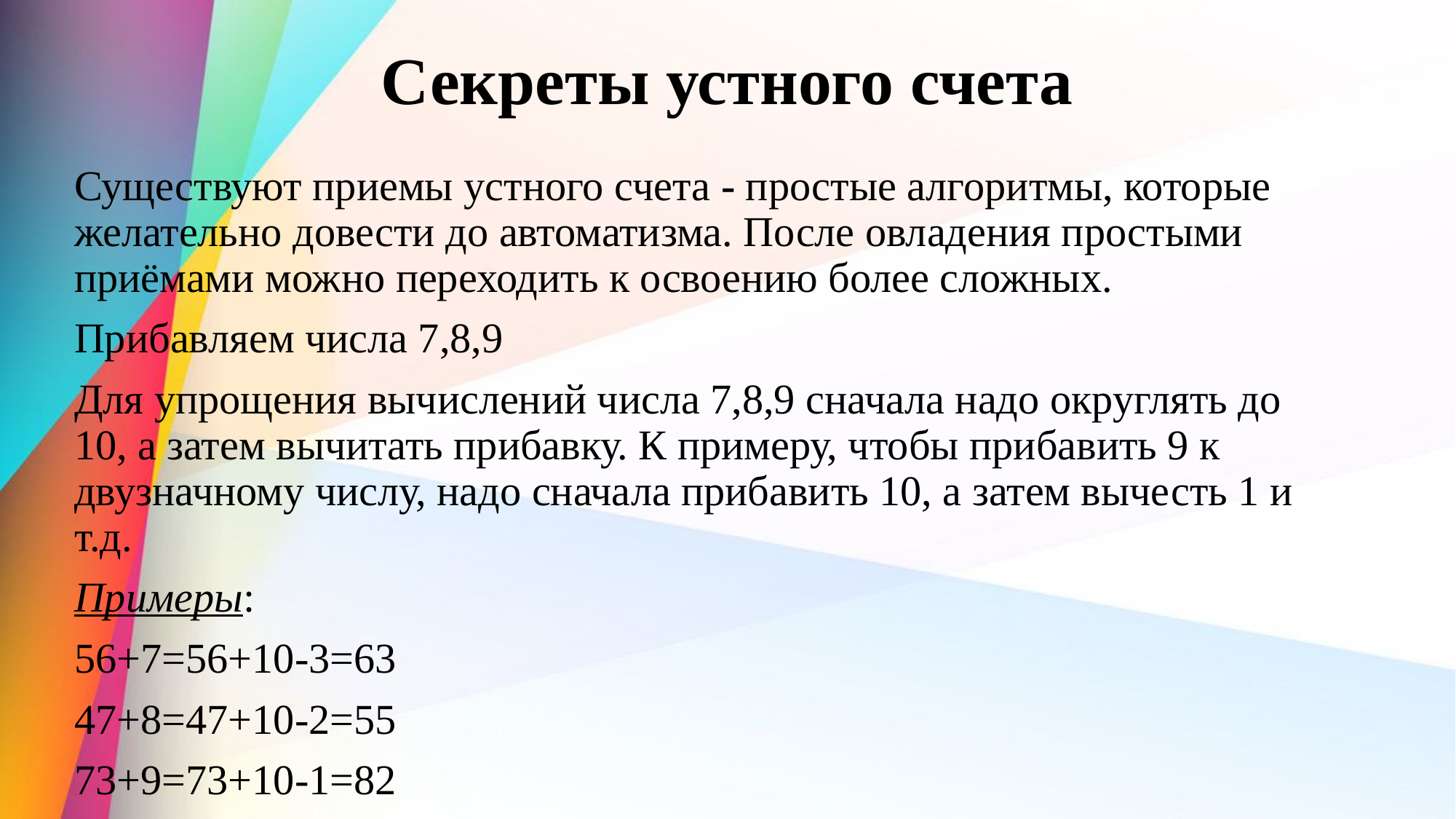

# Секреты устного счета
Существуют приемы устного счета - простые алгоритмы, которые желательно довести до автоматизма. После овладения простыми приёмами можно переходить к освоению более сложных.
Прибавляем числа 7,8,9
Для упрощения вычислений числа 7,8,9 сначала надо округлять до 10, а затем вычитать прибавку. К примеру, чтобы прибавить 9 к двузначному числу, надо сначала прибавить 10, а затем вычесть 1 и т.д.
Примеры:
56+7=56+10-3=63
47+8=47+10-2=55
73+9=73+10-1=82